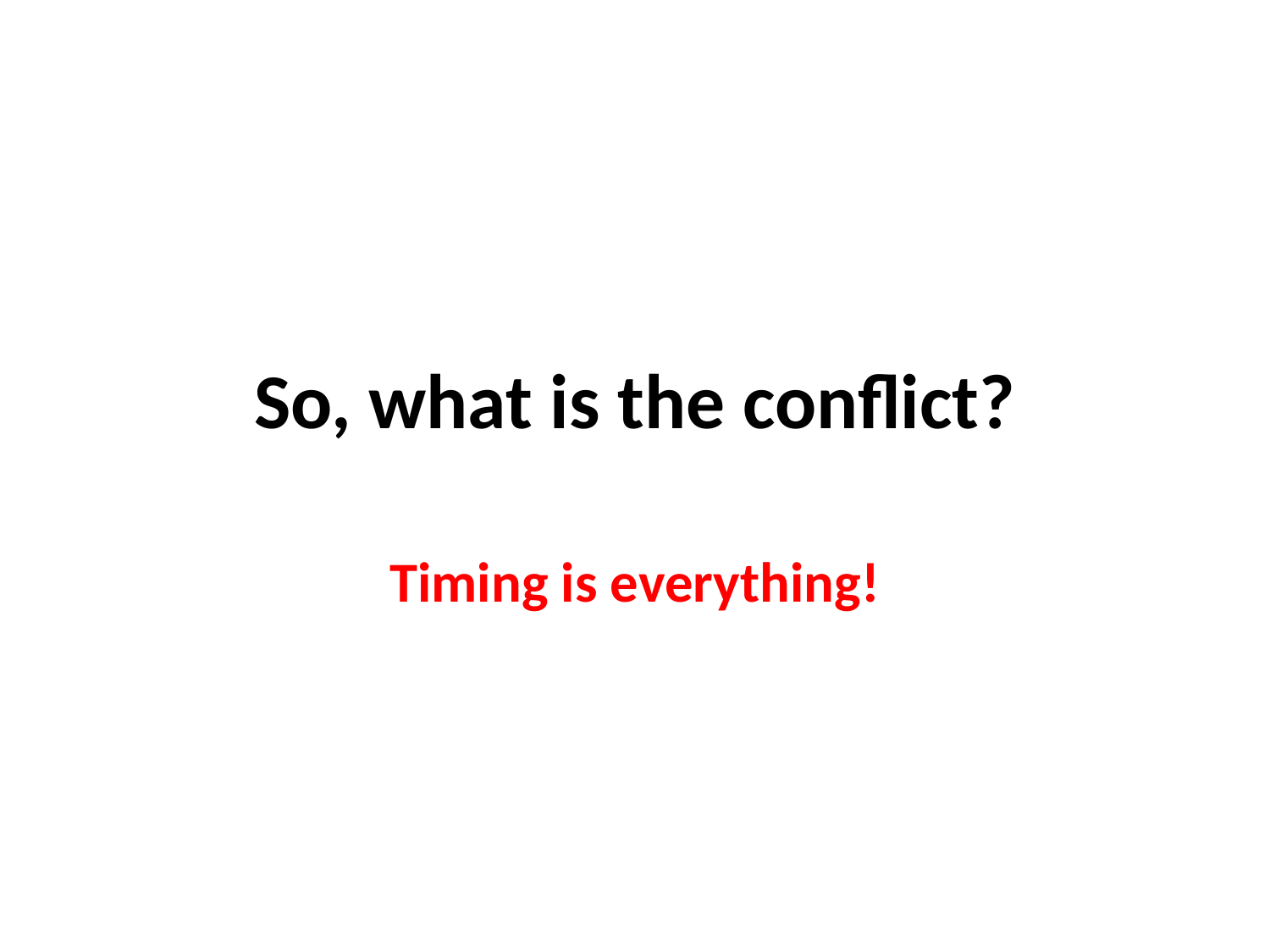

# So, what is the conflict?
Timing is everything!